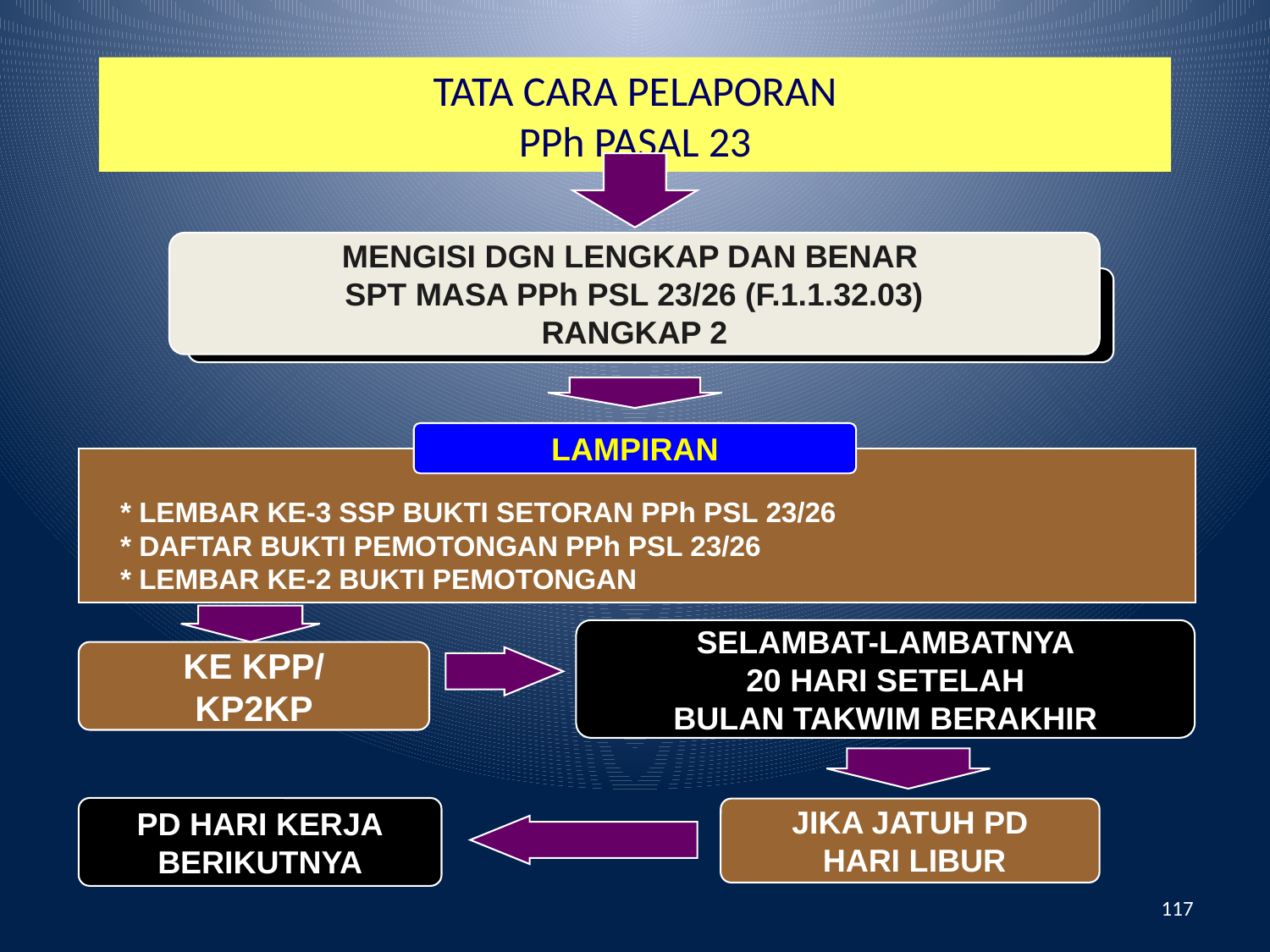

# TATA CARA PELAPORAN PPh PASAL 23

MENGISI DGN LENGKAP DAN BENAR
SPT MASA PPh PSL 23/26 (F.1.1.32.03)
RANGKAP 2

LAMPIRAN

* LEMBAR KE-3 SSP BUKTI SETORAN PPh PSL 23/26
* DAFTAR BUKTI PEMOTONGAN PPh PSL 23/26
* LEMBAR KE-2 BUKTI PEMOTONGAN

SELAMBAT-LAMBATNYA
20 HARI SETELAH
BULAN TAKWIM BERAKHIR
KE KPP/
KP2KP

PD HARI KERJA
BERIKUTNYA
JIKA JATUH PD
 HARI LIBUR

117